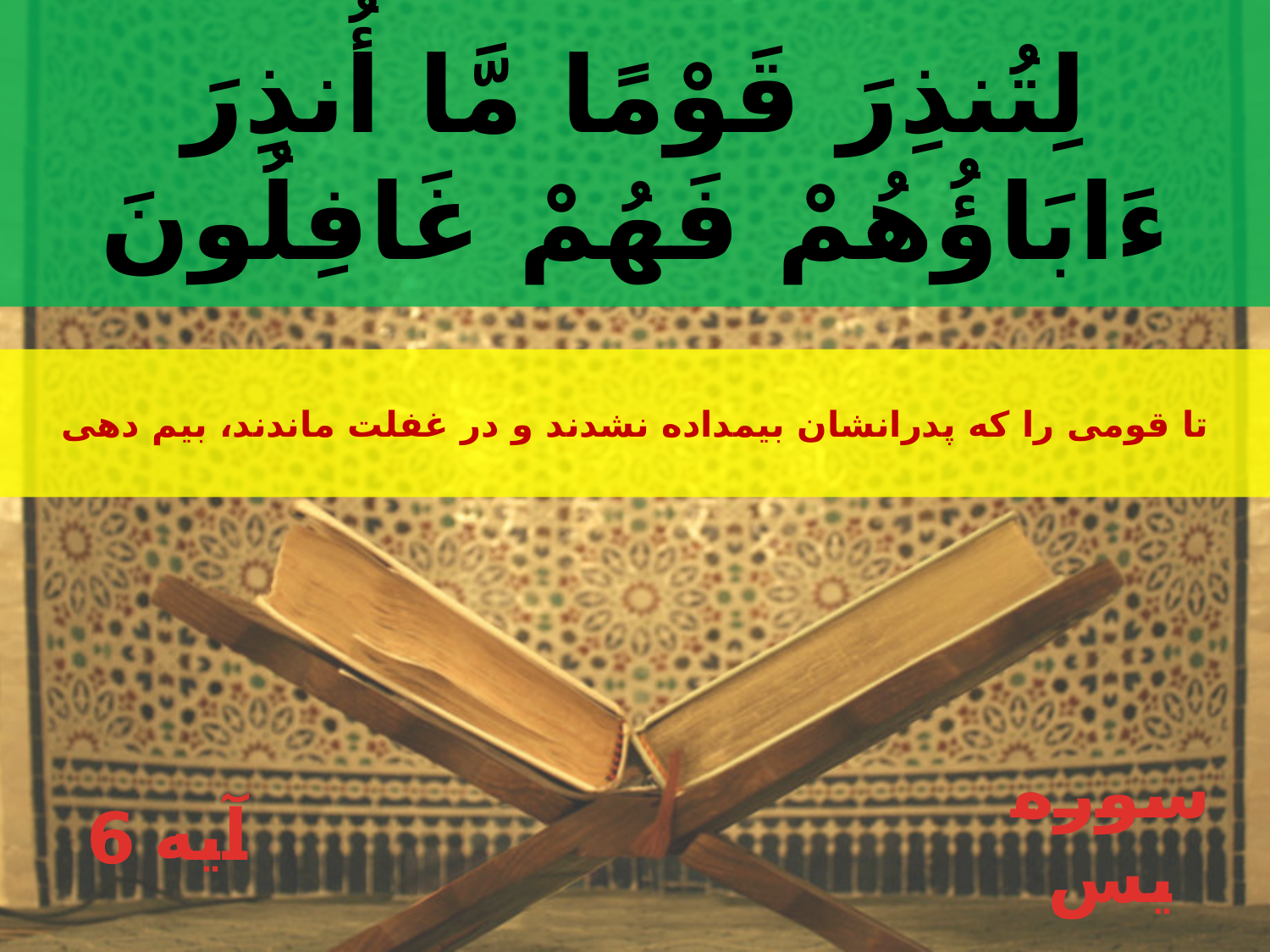

لِتُنذِرَ قَوْمًا مَّا أُنذِرَ ءَابَاؤُهُمْ فَهُمْ غَافِلُونَ
تا قومى را كه پدرانشان بيم‏داده نشدند و در غفلت ماندند، بيم دهى
6